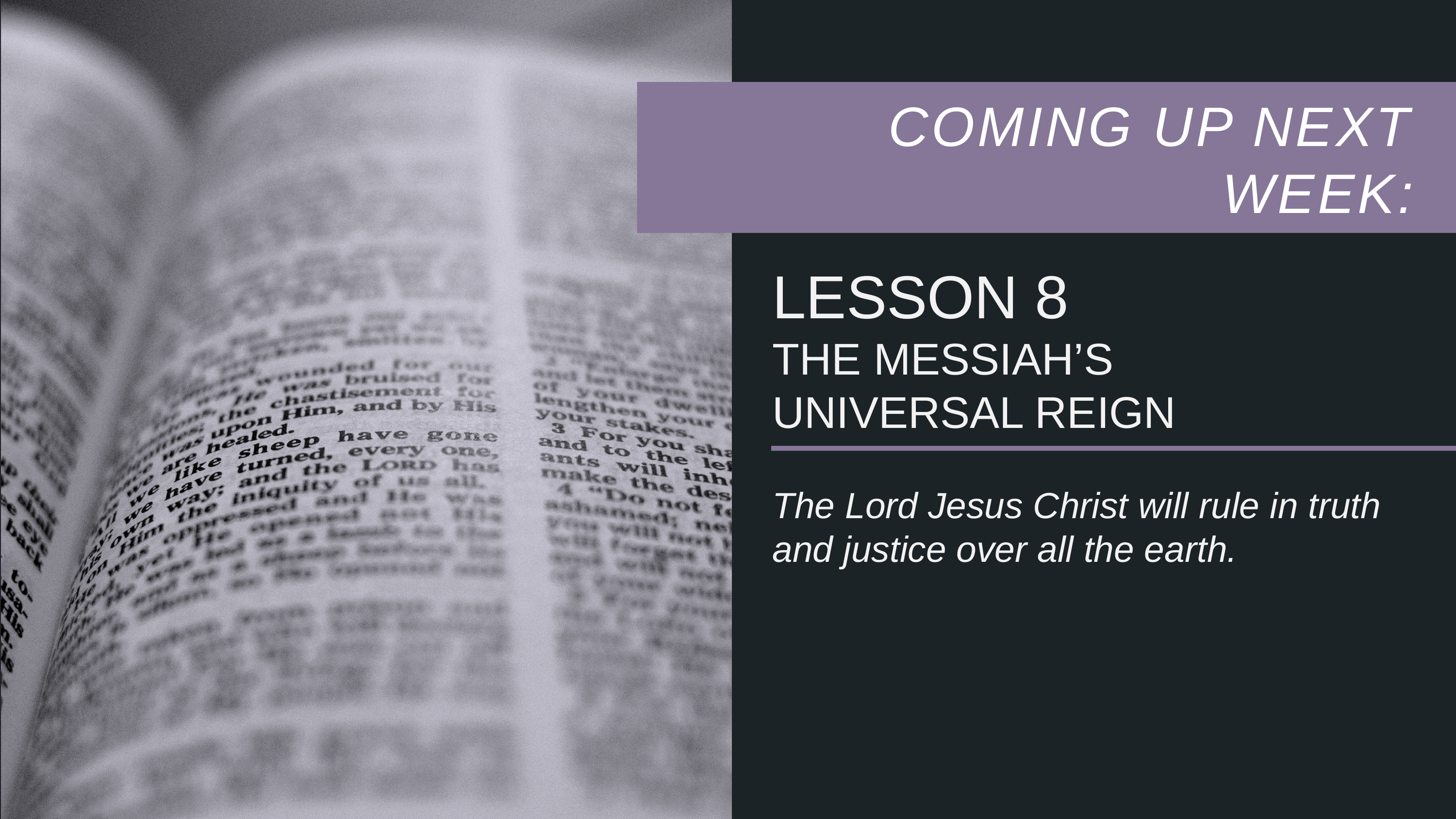

LESSON 8
THE MESSIAH’S
UNIVERSAL REIGN
The Lord Jesus Christ will rule in truth and justice over all the earth.